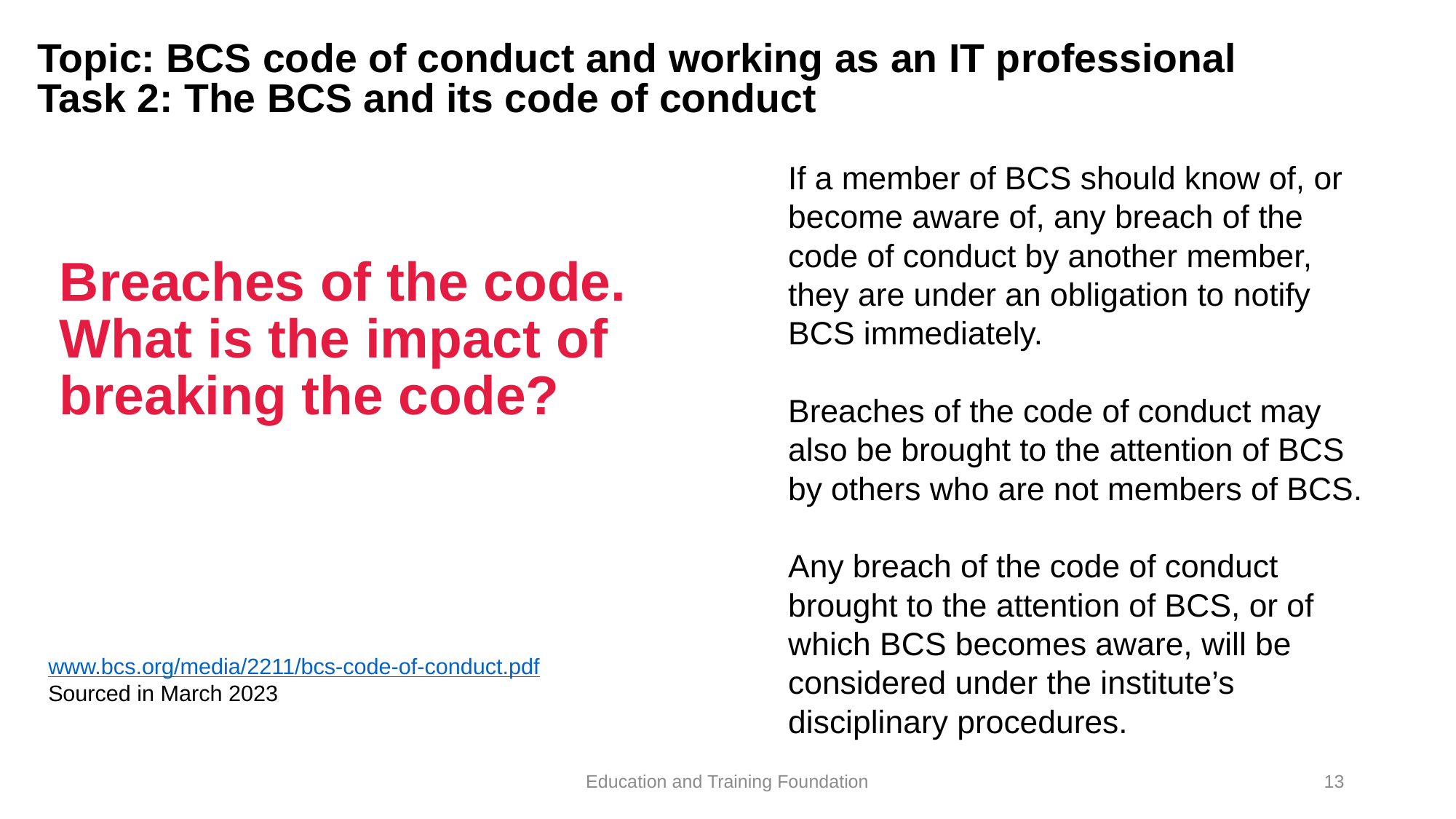

# Topic: BCS code of conduct and working as an IT professional Task 2: The BCS and its code of conduct
If a member of BCS should know of, or become aware of, any breach of the code of conduct by another member, they are under an obligation to notify BCS immediately.

Breaches of the code of conduct may also be brought to the attention of BCS by others who are not members of BCS.

Any breach of the code of conduct brought to the attention of BCS, or of which BCS becomes aware, will be considered under the institute’s disciplinary procedures.
Breaches of the code. What is the impact of breaking the code?
www.bcs.org/media/2211/bcs-code-of-conduct.pdf
Sourced in March 2023
Education and Training Foundation
13